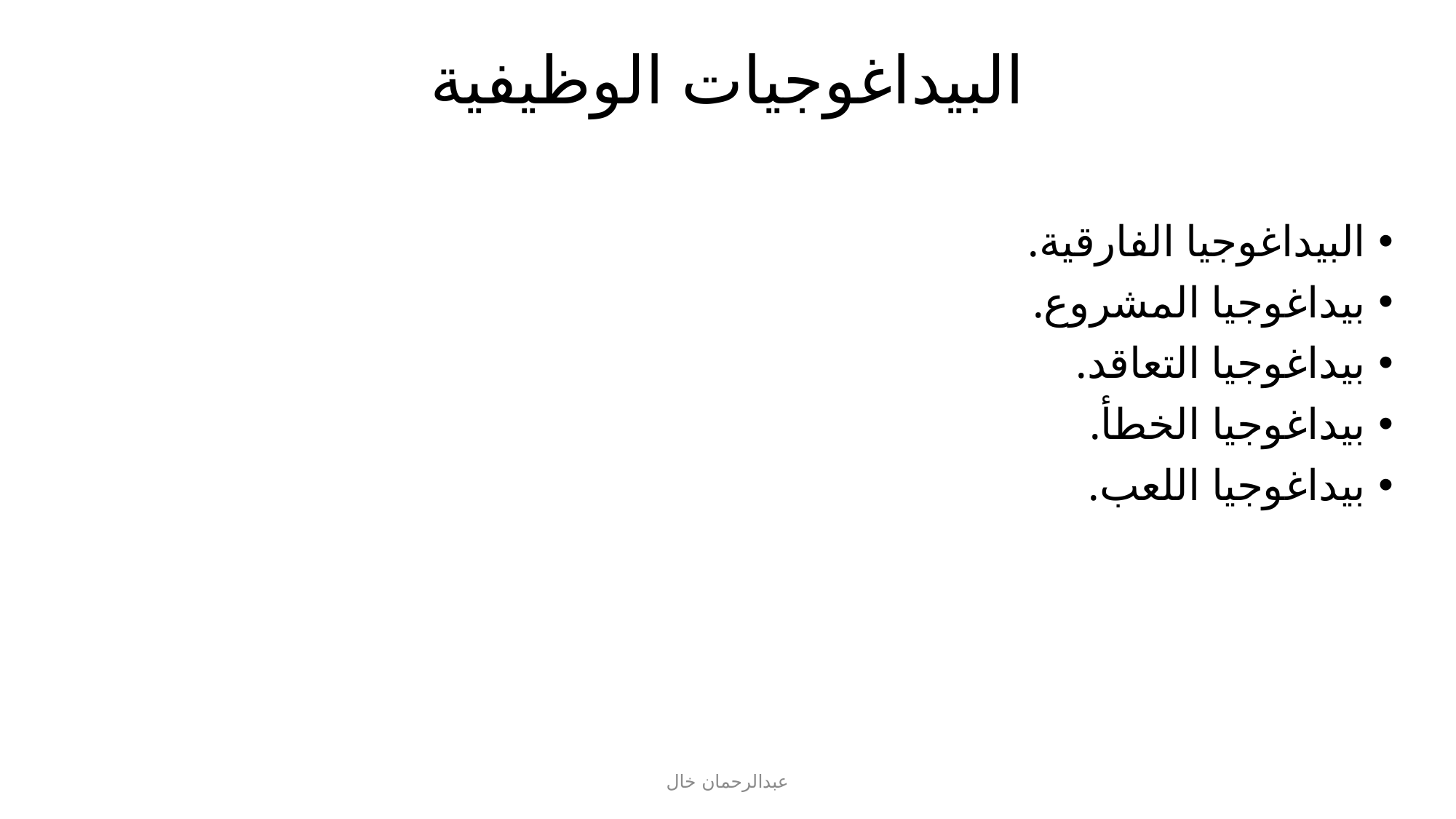

البيداغوجيا الفارقية.
بيداغوجيا المشروع.
بيداغوجيا التعاقد.
بيداغوجيا الخطأ.
بيداغوجيا اللعب.
# البيداغوجيات الوظيفية
عبدالرحمان خال